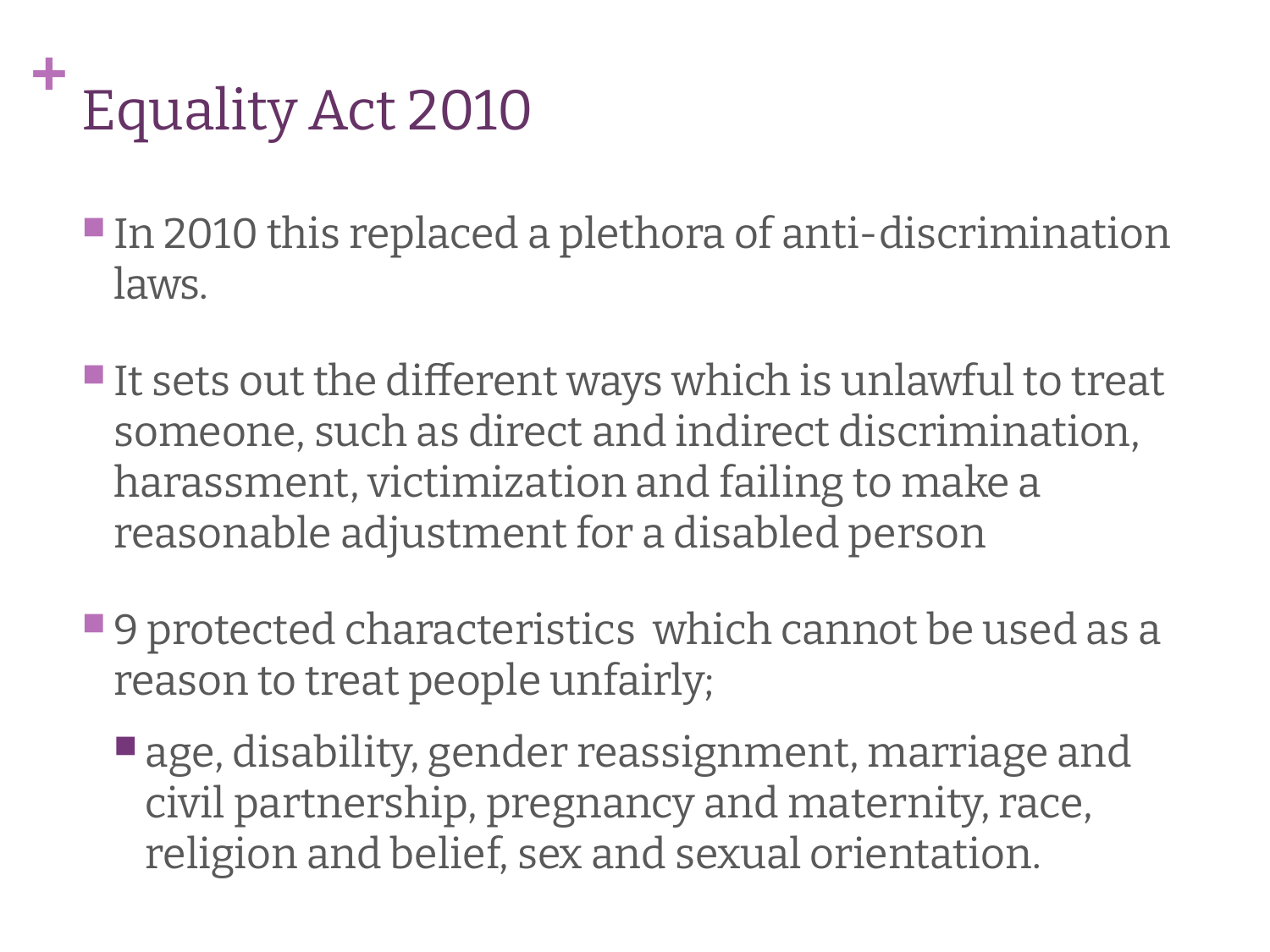

# Equality Act 2010
In 2010 this replaced a plethora of anti-discrimination laws.
It sets out the different ways which is unlawful to treat someone, such as direct and indirect discrimination, harassment, victimization and failing to make a reasonable adjustment for a disabled person
9 protected characteristics  which cannot be used as a reason to treat people unfairly;
age, disability, gender reassignment, marriage and civil partnership, pregnancy and maternity, race, religion and belief, sex and sexual orientation.